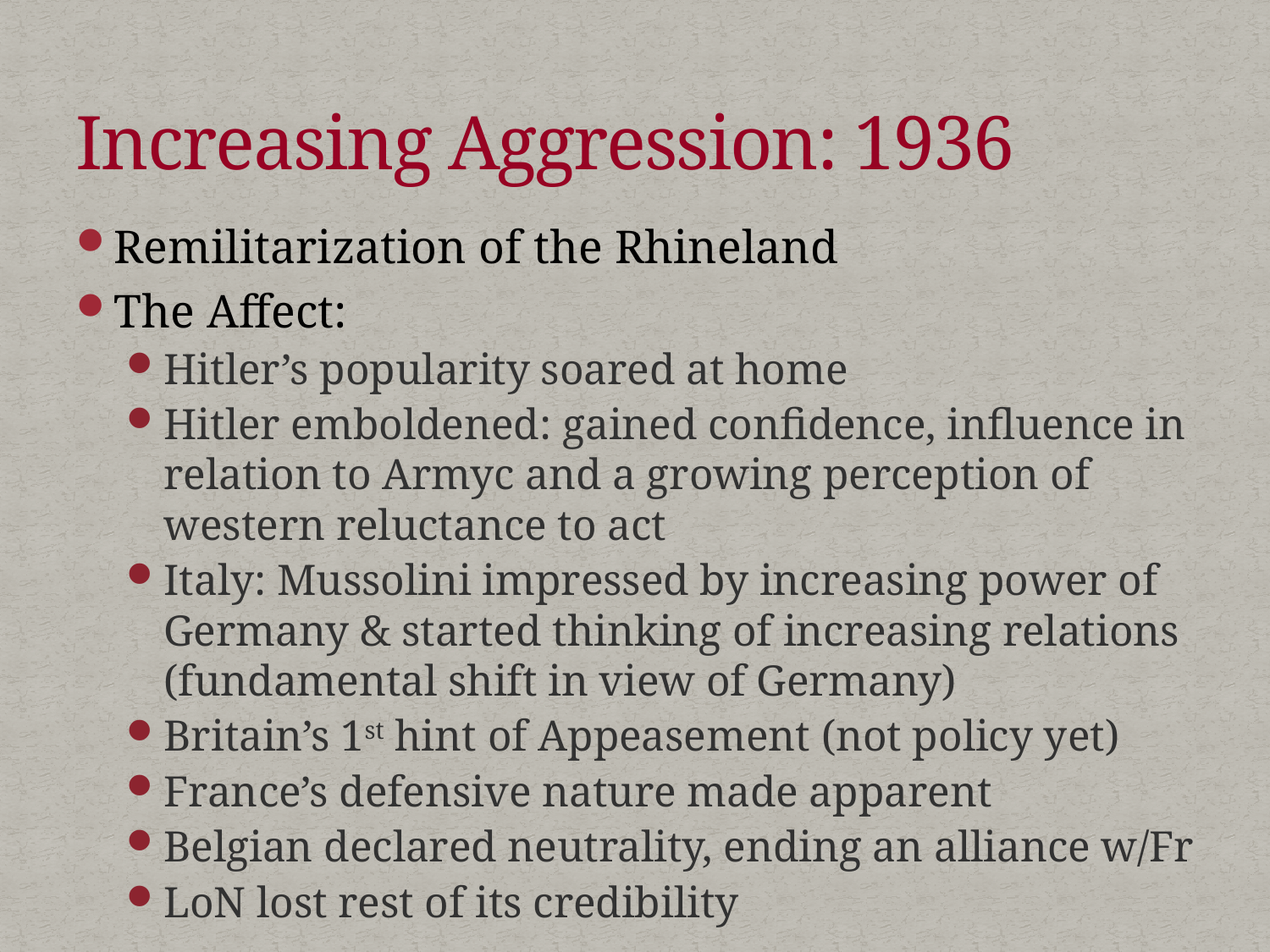

# Increasing Aggression: 1936
Remilitarization of the Rhineland
The Affect:
Hitler’s popularity soared at home
Hitler emboldened: gained confidence, influence in relation to Armyc and a growing perception of western reluctance to act
Italy: Mussolini impressed by increasing power of Germany & started thinking of increasing relations (fundamental shift in view of Germany)
Britain’s 1st hint of Appeasement (not policy yet)
France’s defensive nature made apparent
Belgian declared neutrality, ending an alliance w/Fr
LoN lost rest of its credibility